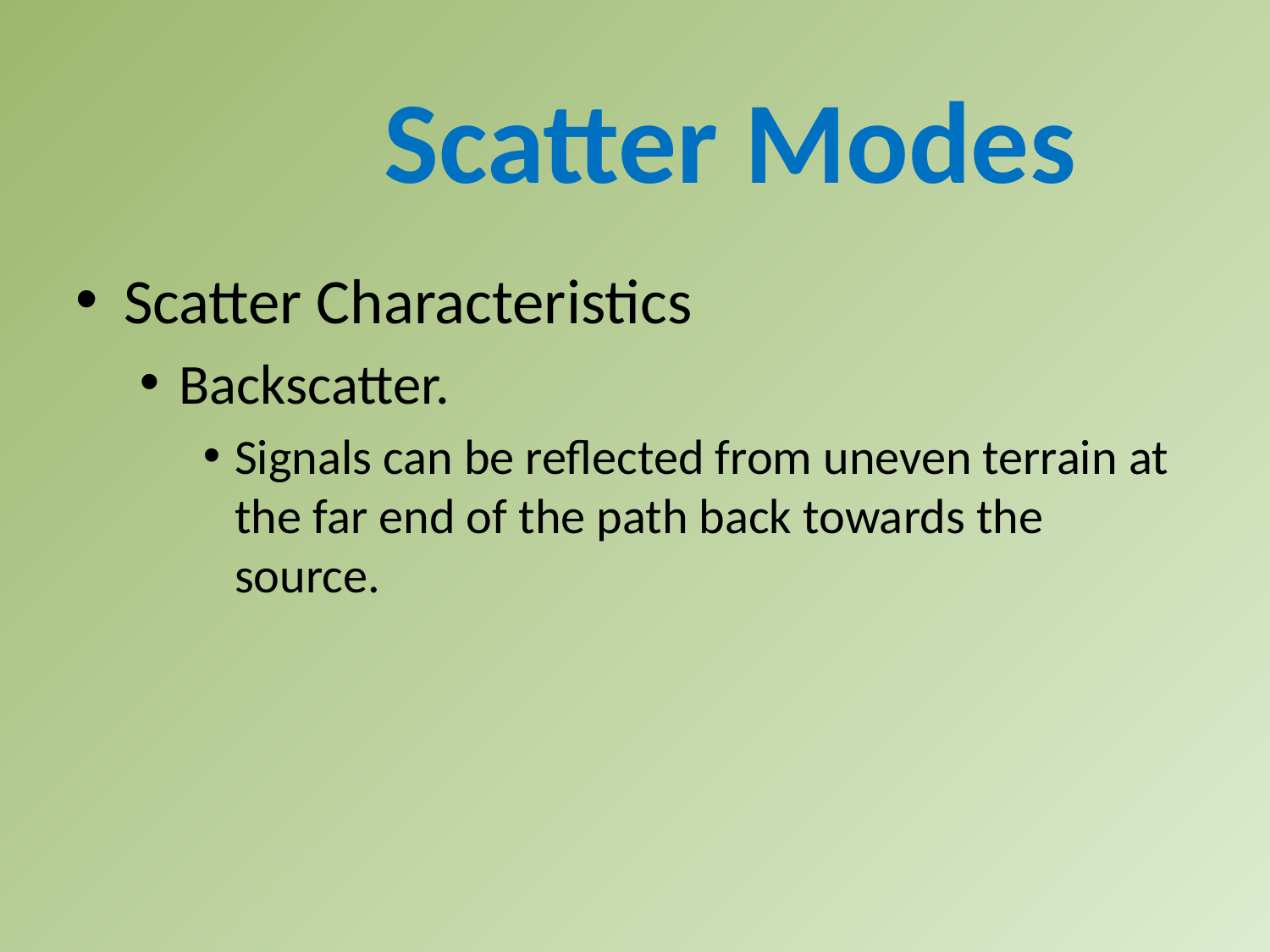

Scatter Modes
Scatter Characteristics
Backscatter.
Signals can be reflected from uneven terrain at the far end of the path back towards the source.